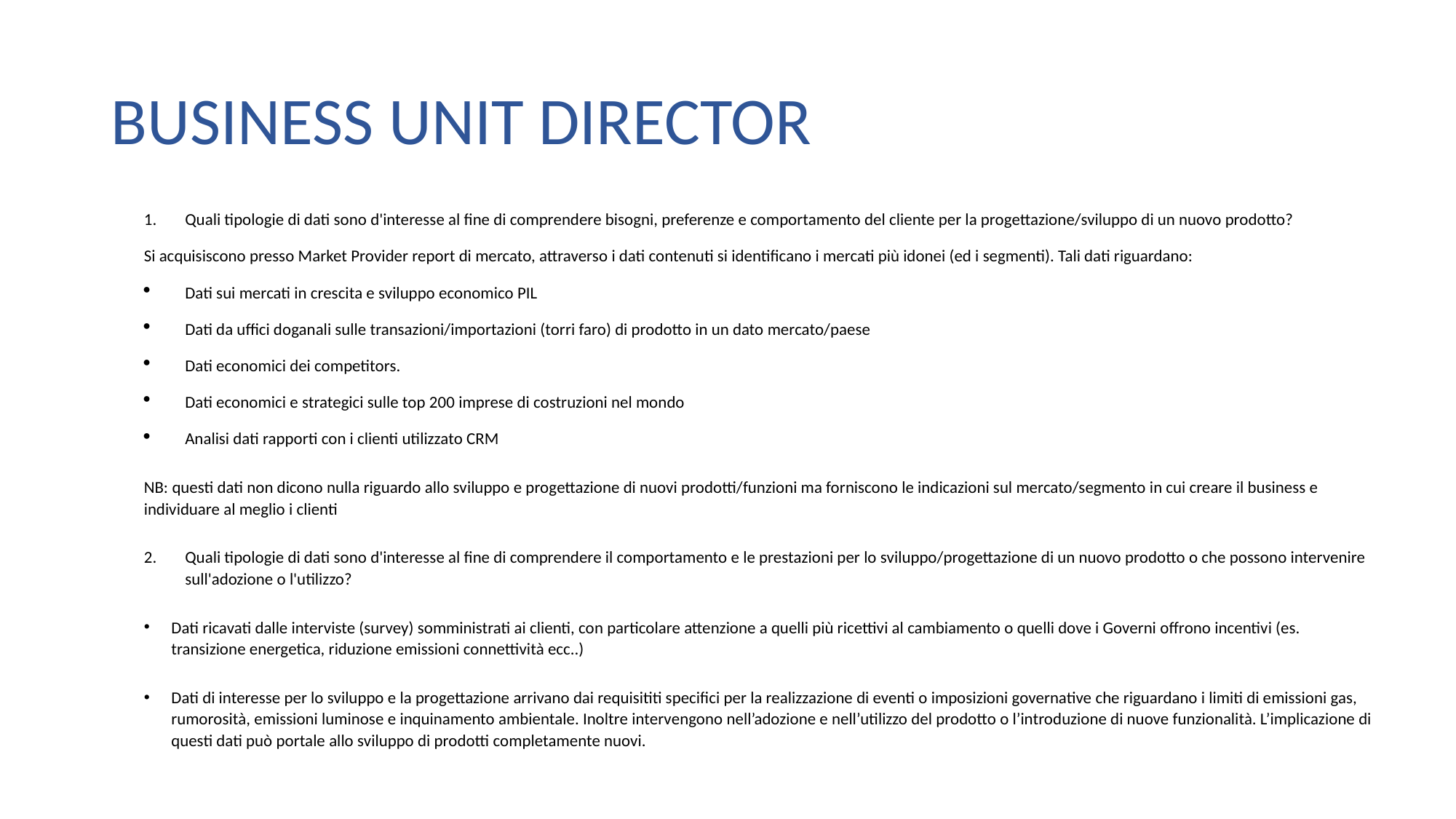

# BUSINESS UNIT DIRECTOR
Quali tipologie di dati sono d'interesse al fine di comprendere bisogni, preferenze e comportamento del cliente per la progettazione/sviluppo di un nuovo prodotto?
Si acquisiscono presso Market Provider report di mercato, attraverso i dati contenuti si identificano i mercati più idonei (ed i segmenti). Tali dati riguardano:
Dati sui mercati in crescita e sviluppo economico PIL
Dati da uffici doganali sulle transazioni/importazioni (torri faro) di prodotto in un dato mercato/paese
Dati economici dei competitors.
Dati economici e strategici sulle top 200 imprese di costruzioni nel mondo
Analisi dati rapporti con i clienti utilizzato CRM
NB: questi dati non dicono nulla riguardo allo sviluppo e progettazione di nuovi prodotti/funzioni ma forniscono le indicazioni sul mercato/segmento in cui creare il business e individuare al meglio i clienti
Quali tipologie di dati sono d'interesse al fine di comprendere il comportamento e le prestazioni per lo sviluppo/progettazione di un nuovo prodotto o che possono intervenire sull'adozione o l'utilizzo?
Dati ricavati dalle interviste (survey) somministrati ai clienti, con particolare attenzione a quelli più ricettivi al cambiamento o quelli dove i Governi offrono incentivi (es. transizione energetica, riduzione emissioni connettività ecc..)
Dati di interesse per lo sviluppo e la progettazione arrivano dai requisititi specifici per la realizzazione di eventi o imposizioni governative che riguardano i limiti di emissioni gas, rumorosità, emissioni luminose e inquinamento ambientale. Inoltre intervengono nell’adozione e nell’utilizzo del prodotto o l’introduzione di nuove funzionalità. L’implicazione di questi dati può portale allo sviluppo di prodotti completamente nuovi.